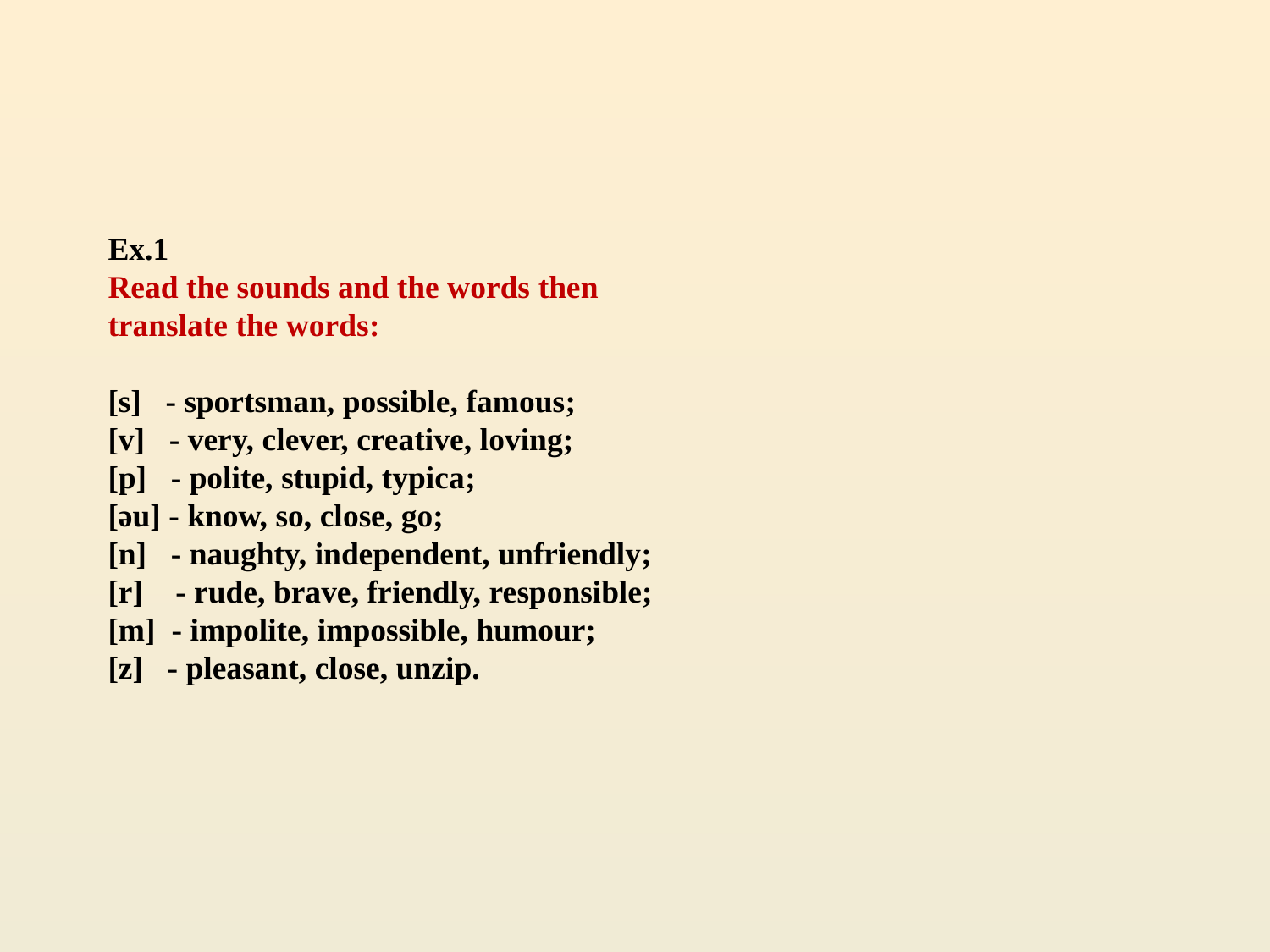

# Ex.1 Read the sounds and the words then translate the words: [s]   - sportsman, possible, famous; [v]   - very, clever, creative, loving; [p]   - polite, stupid, typica; [əu] - know, so, close, go; [n]   - naughty, independent, unfriendly; [r]    - rude, brave, friendly, responsible; [m]  - impolite, impossible, humour; [z]   - pleasant, close, unzip.